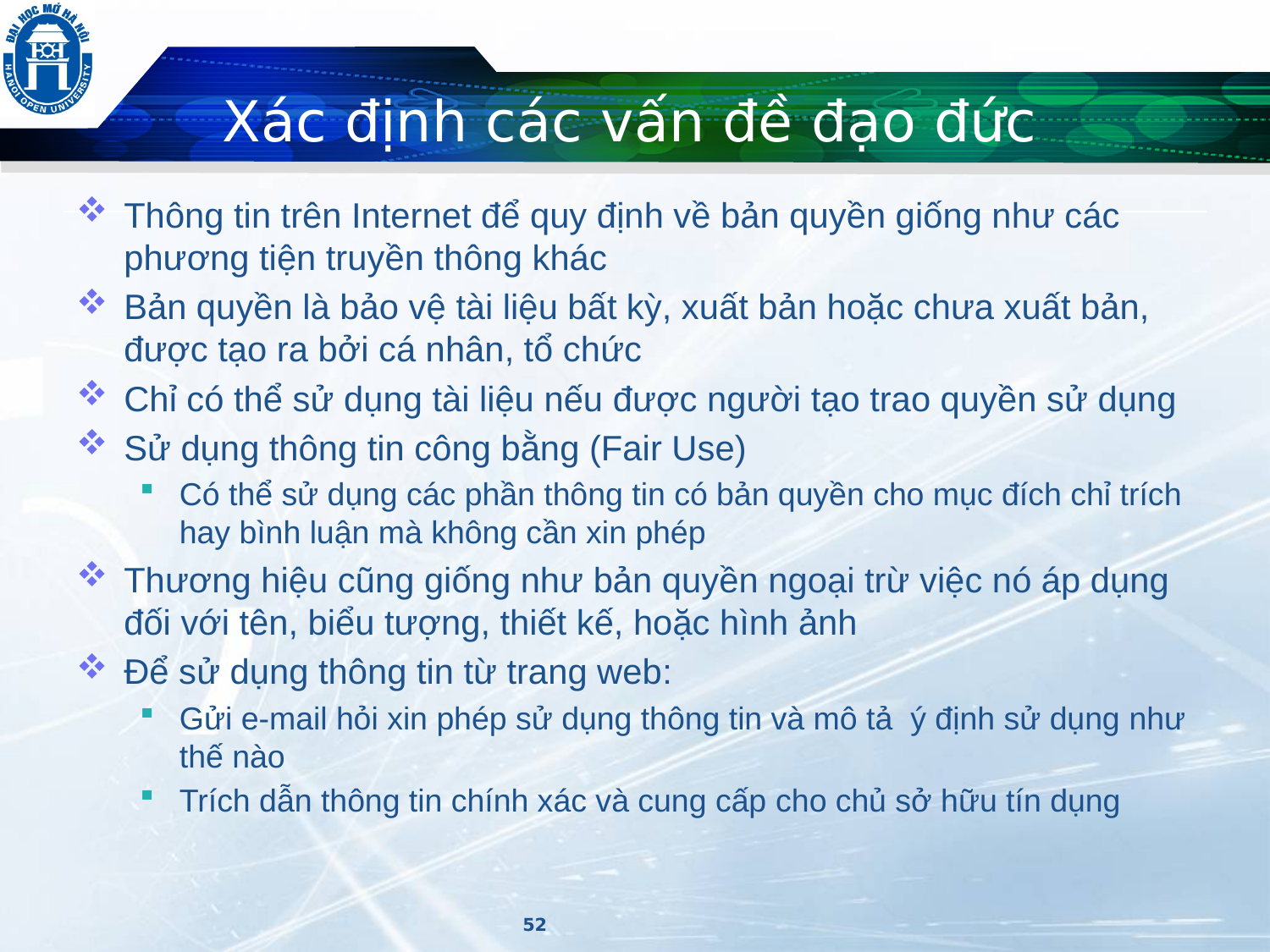

# Xác định các vấn đề đạo đức
Thông tin trên Internet để quy định về bản quyền giống như các phương tiện truyền thông khác
Bản quyền là bảo vệ tài liệu bất kỳ, xuất bản hoặc chưa xuất bản, được tạo ra bởi cá nhân, tổ chức
Chỉ có thể sử dụng tài liệu nếu được người tạo trao quyền sử dụng
Sử dụng thông tin công bằng (Fair Use)
Có thể sử dụng các phần thông tin có bản quyền cho mục đích chỉ trích hay bình luận mà không cần xin phép
Thương hiệu cũng giống như bản quyền ngoại trừ việc nó áp dụng đối với tên, biểu tượng, thiết kế, hoặc hình ảnh
Để sử dụng thông tin từ trang web:
Gửi e-mail hỏi xin phép sử dụng thông tin và mô tả  ý định sử dụng như thế nào
Trích dẫn thông tin chính xác và cung cấp cho chủ sở hữu tín dụng
52